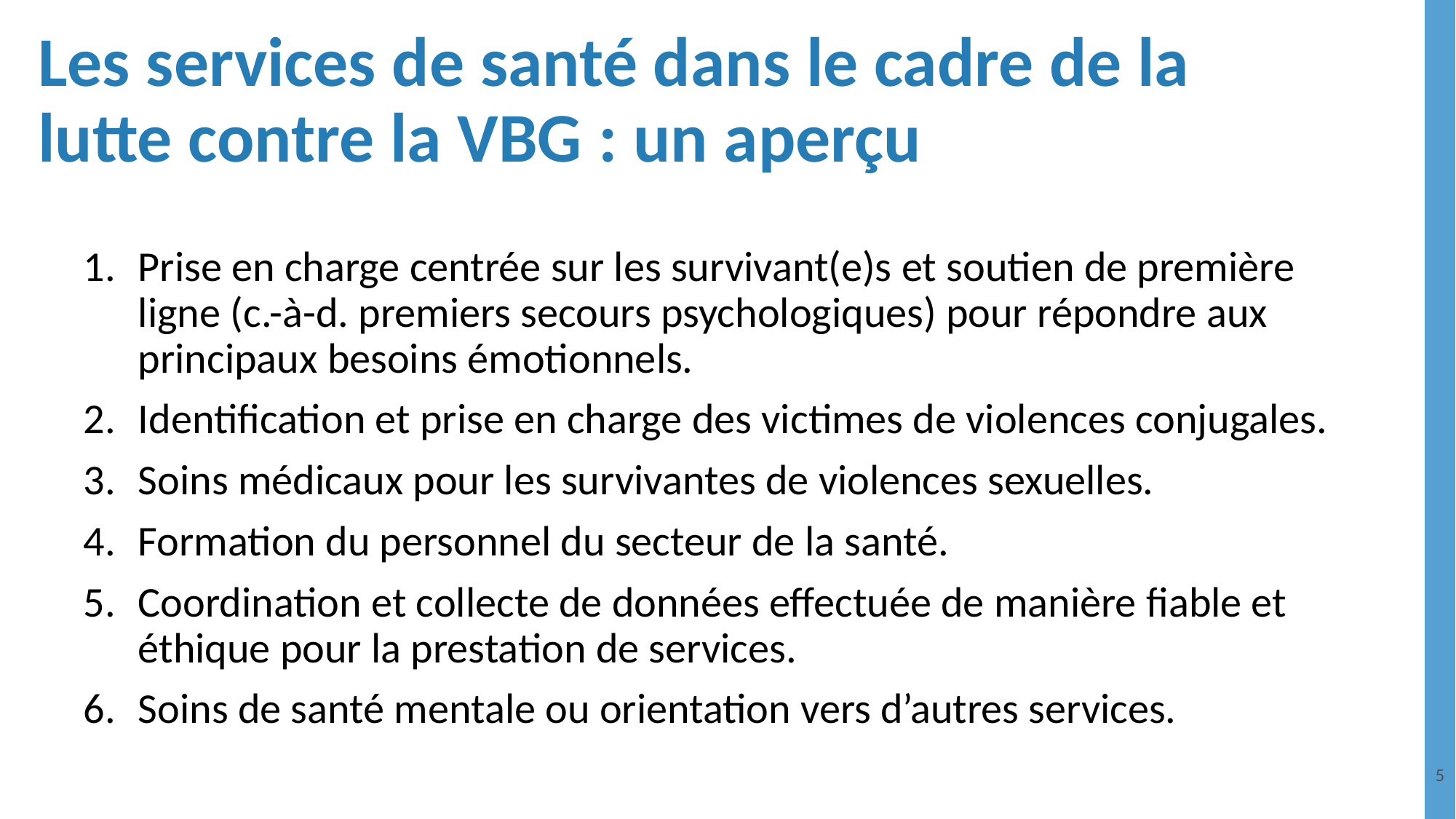

# Les services de santé dans le cadre de la lutte contre la VBG : un aperçu
Prise en charge centrée sur les survivant(e)s et soutien de première ligne (c.-à-d. premiers secours psychologiques) pour répondre aux principaux besoins émotionnels.
Identification et prise en charge des victimes de violences conjugales.
Soins médicaux pour les survivantes de violences sexuelles.
Formation du personnel du secteur de la santé.
Coordination et collecte de données effectuée de manière fiable et éthique pour la prestation de services.
Soins de santé mentale ou orientation vers d’autres services.

5